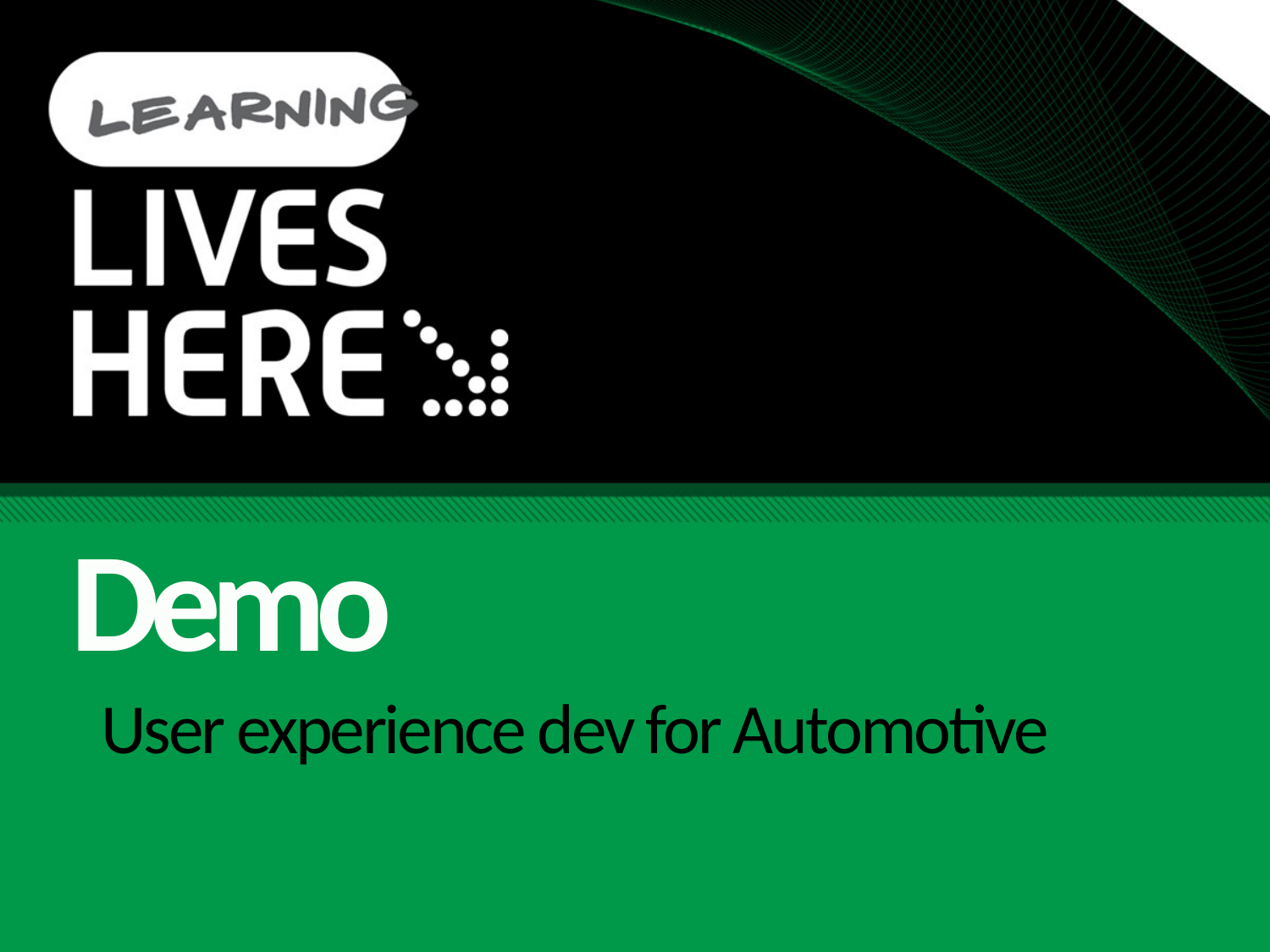

Demo
# User experience dev for Automotive